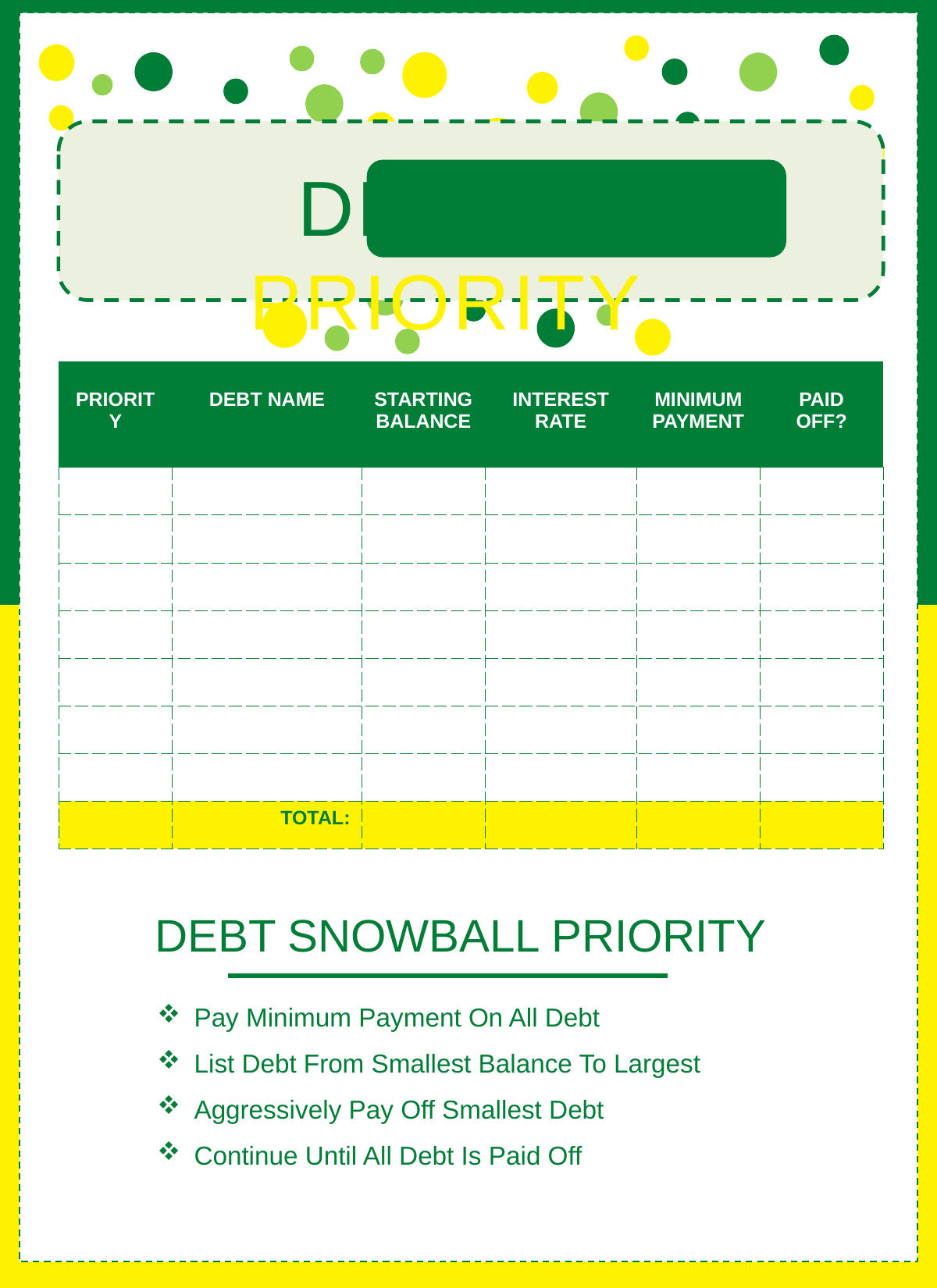

DEBT    PRIORITY

| PRIORITY | DEBT NAME | STARTING BALANCE | INTEREST RATE | MINIMUM PAYMENT | PAID OFF? |
| --- | --- | --- | --- | --- | --- |
|  |  |  |  |  |  |
|  |  |  |  |  |  |
|  |  |  |  |  |  |
|  |  |  |  |  |  |
|  |  |  |  |  |  |
|  |  |  |  |  |  |
|  |  |  |  |  |  |
|  | TOTAL: |  |  |  |  |

DEBT SNOWBALL PRIORITY
Pay Minimum Payment On All Debt
List Debt From Smallest Balance To Largest
Aggressively Pay Off Smallest Debt
Continue Until All Debt Is Paid Off